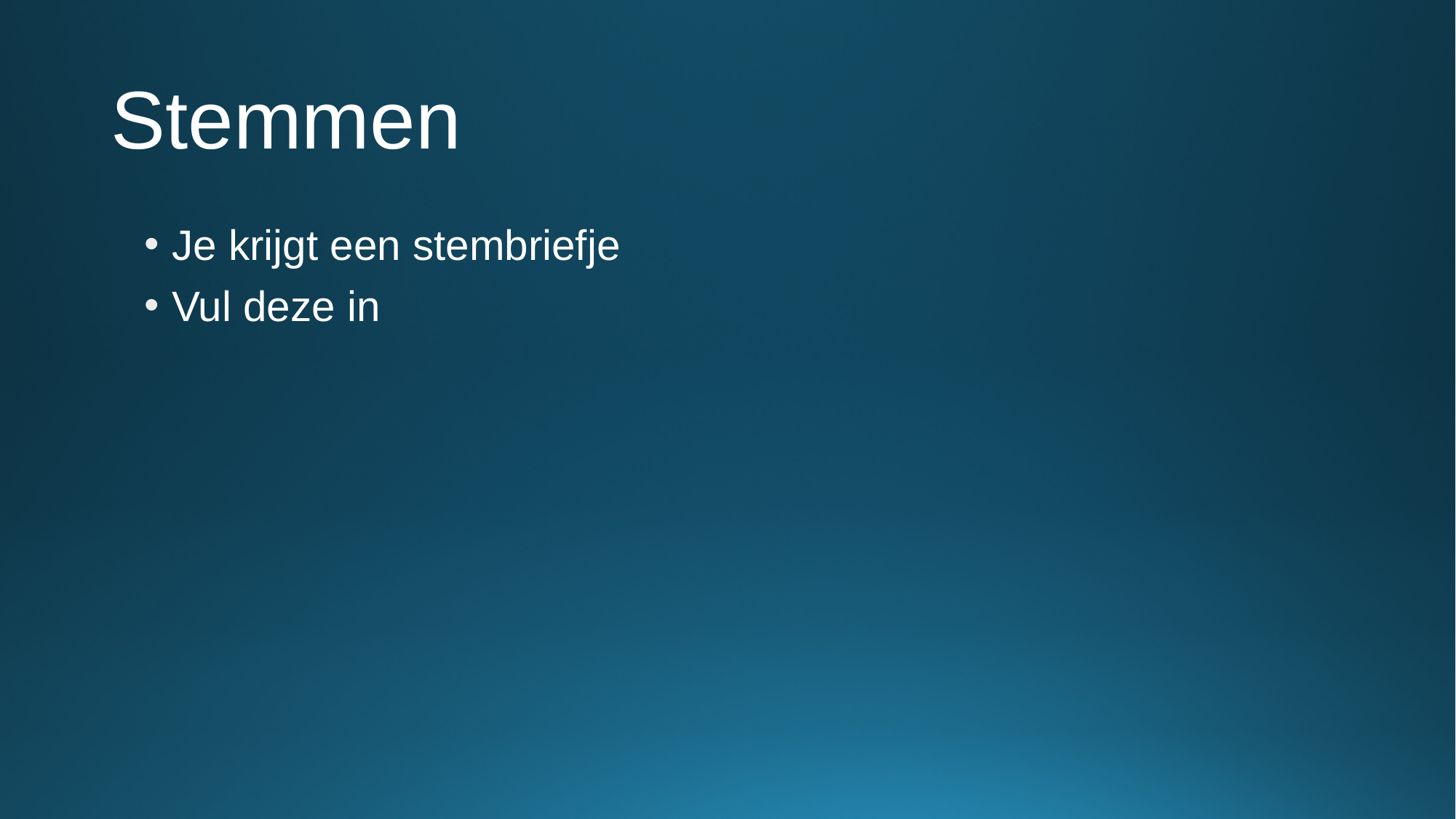

# Stemmen
Je krijgt een stembriefje
Vul deze in